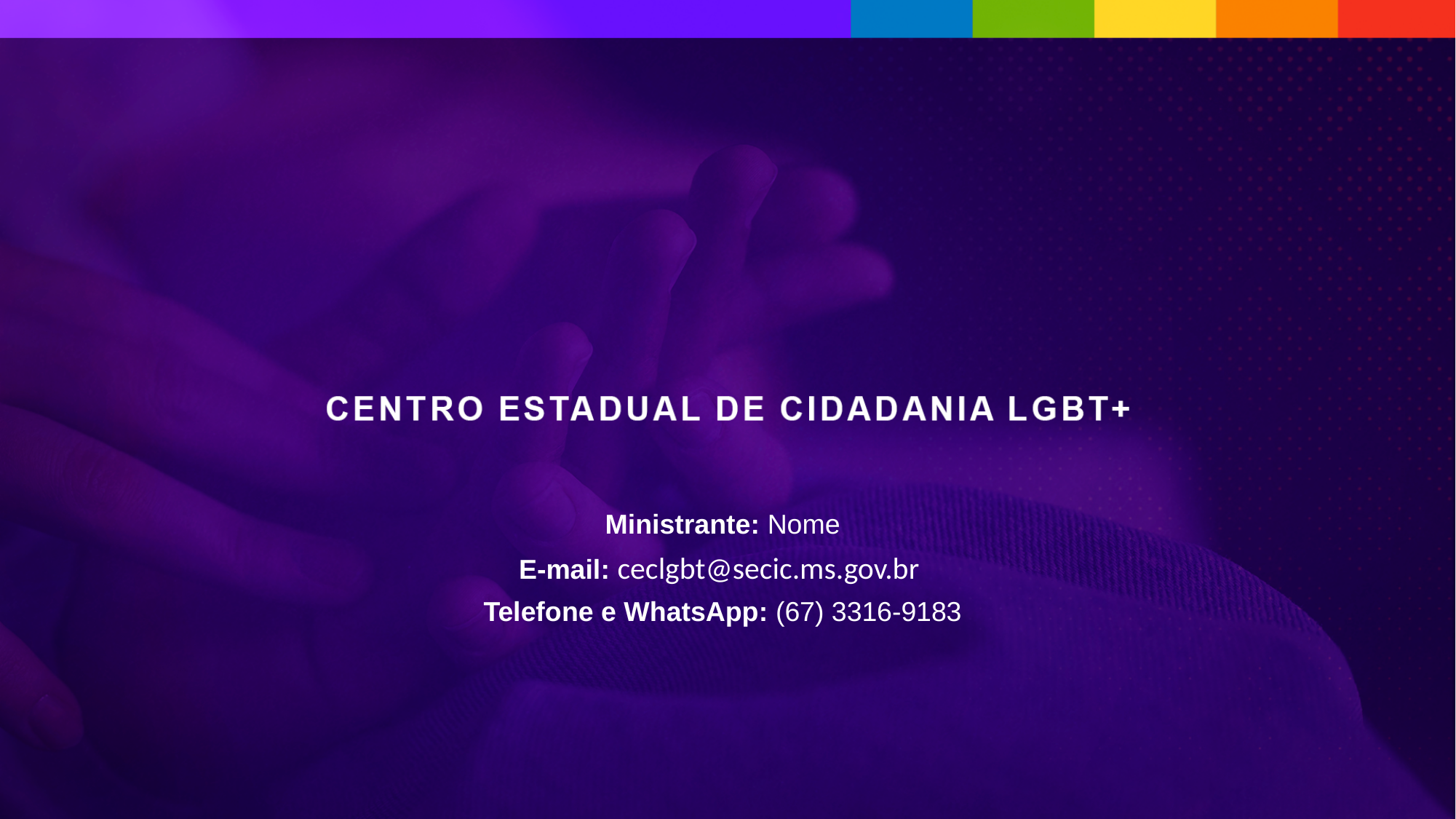

Ministrante: Nome
E-mail: ceclgbt@secic.ms.gov.br
Telefone e WhatsApp: (67) 3316-9183